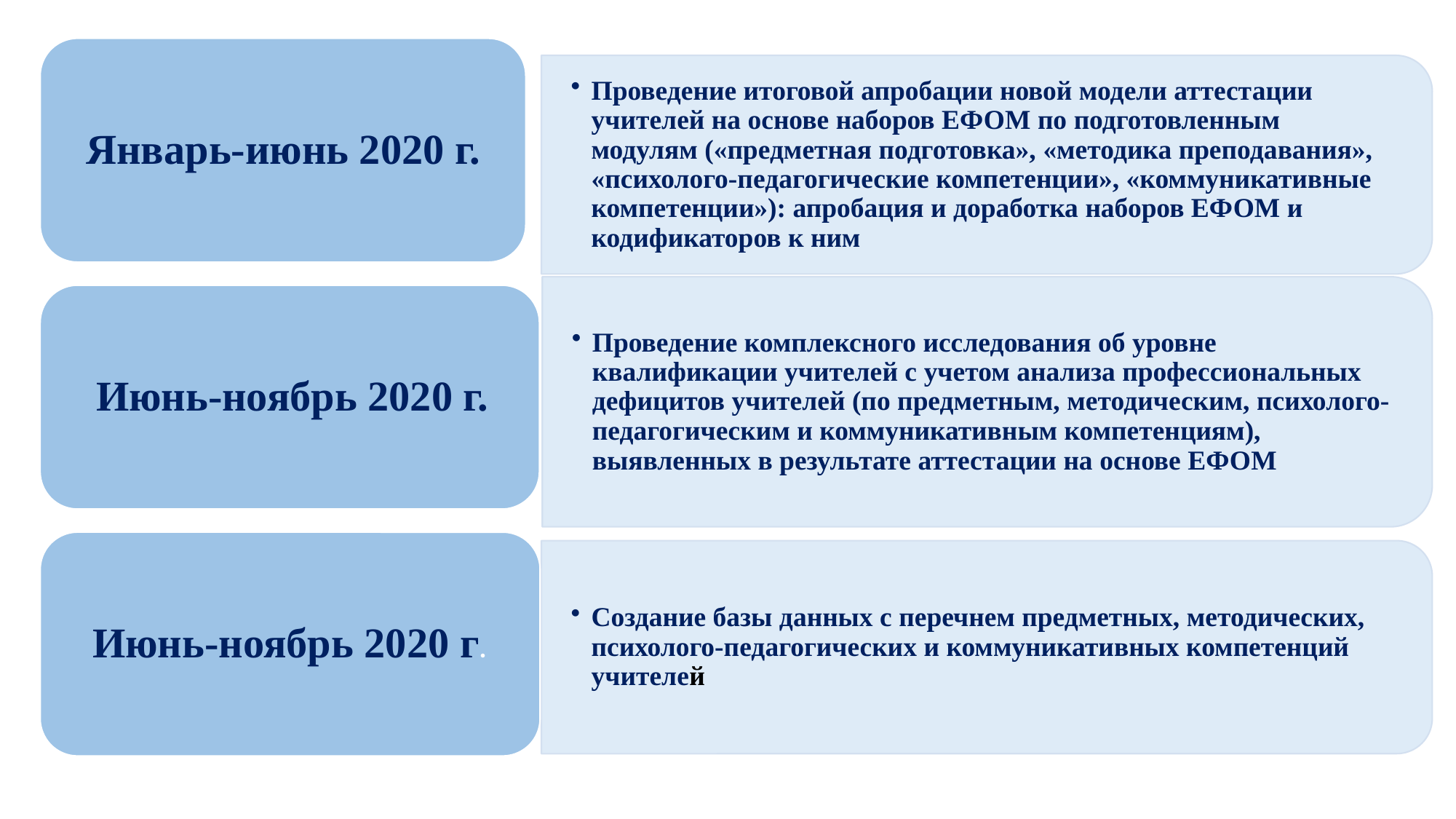

Проведение итоговой апробации новой модели аттестации учителей на основе наборов ЕФОМ по подготовленным модулям («предметная подготовка», «методика преподавания», «психолого-педагогические компетенции», «коммуникативные компетенции»): апробация и доработка наборов ЕФОМ и кодификаторов к ним
Январь-июнь 2020 г.
Проведение комплексного исследования об уровне квалификации учителей с учетом анализа профессиональных дефицитов учителей (по предметным, методическим, психолого-педагогическим и коммуникативным компетенциям), выявленных в результате аттестации на основе ЕФОМ
Июнь-ноябрь 2020 г.
Создание базы данных с перечнем предметных, методических, психолого-педагогических и коммуникативных компетенций учителей
Июнь-ноябрь 2020 г.